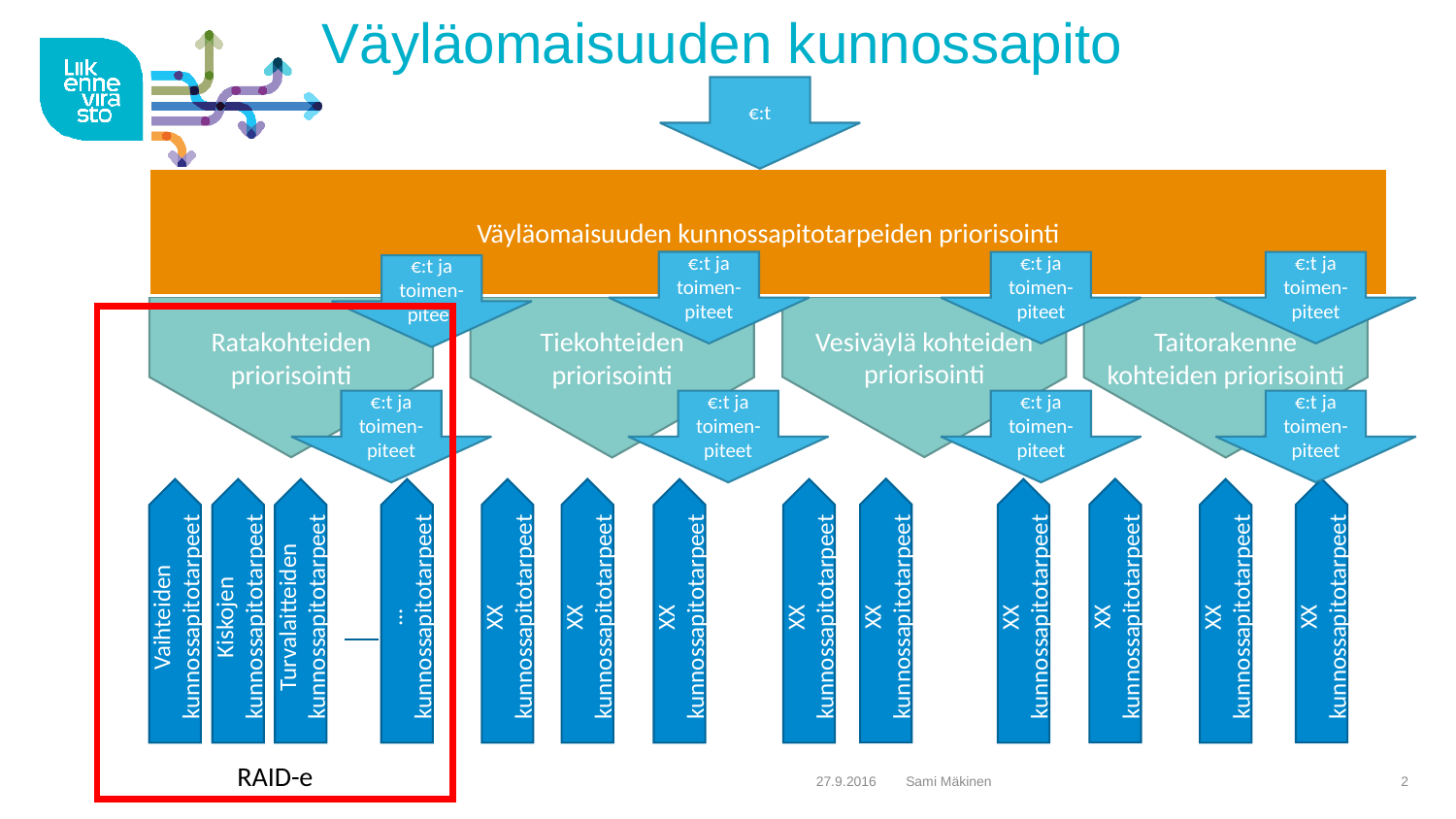

# Väyläomaisuuden kunnossapito
€:t
Väyläomaisuuden kunnossapitotarpeiden priorisointi
Vesiväylä kohteiden priorisointi
Ratakohteiden priorisointi
Tiekohteiden priorisointi
Taitorakenne kohteiden priorisointi
€:t ja toimen-piteet
€:t ja toimen-piteet
€:t ja toimen-piteet
€:t ja toimen-piteet
RAID-e
€:t ja toimen-piteet
€:t ja toimen-piteet
€:t ja toimen-piteet
€:t ja toimen-piteet
XX kunnossapitotarpeet
XX kunnossapitotarpeet
XX kunnossapitotarpeet
Vaihteiden kunnossapitotarpeet
Kiskojen kunnossapitotarpeet
Turvalaitteiden kunnossapitotarpeet
...
kunnossapitotarpeet
XX kunnossapitotarpeet
XX kunnossapitotarpeet
XX kunnossapitotarpeet
XX kunnossapitotarpeet
XX kunnossapitotarpeet
XX kunnossapitotarpeet
27.9.2016
Sami Mäkinen
2